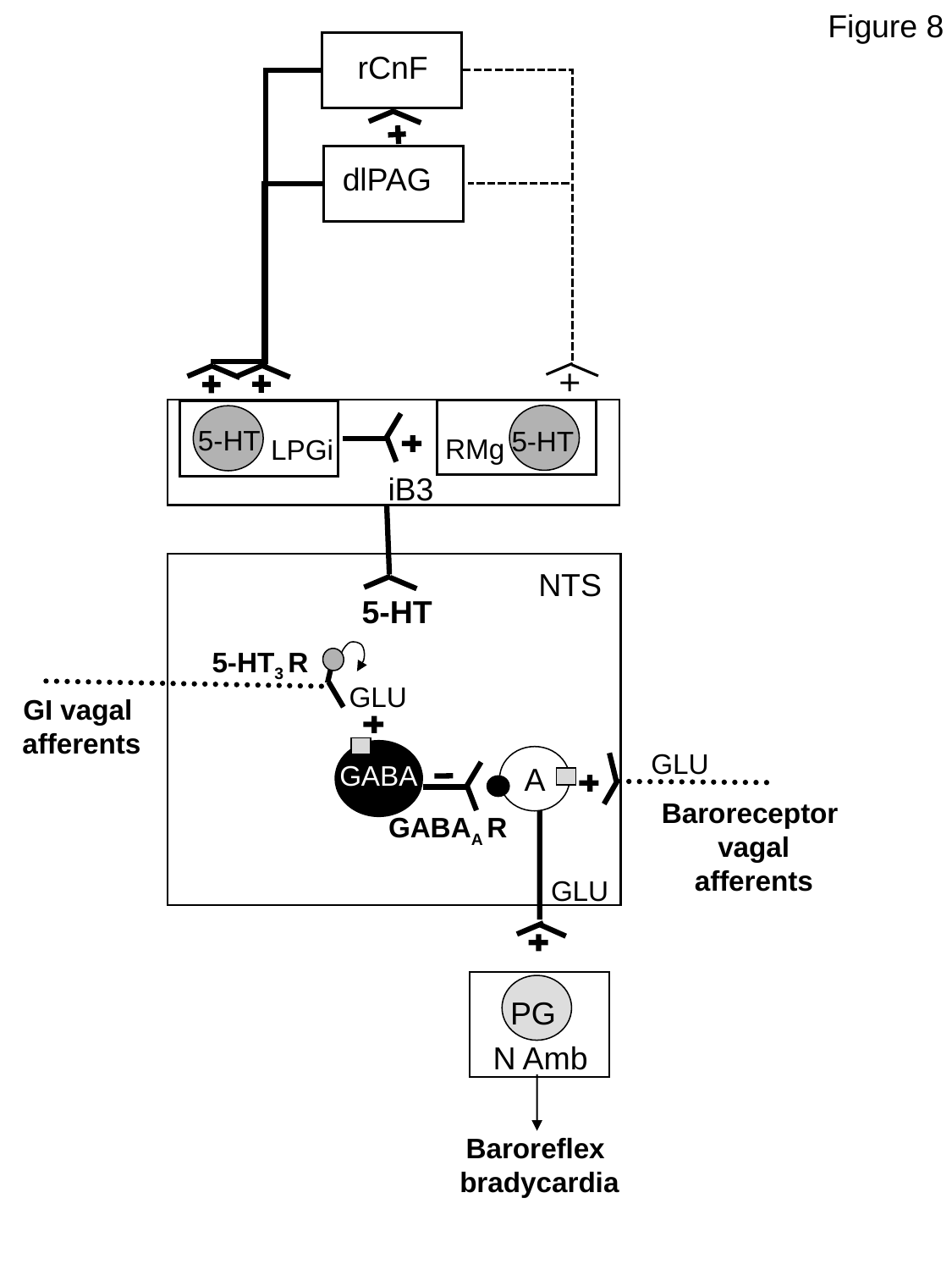

Figure 8

rCnF

dlPAG

5-HT

5-HT

RMg
LPGi

iB3

NTS
5-HT
5-HT3 R

GLU

GI vagal
afferents

GLU

GABA
A

Baroreceptor
vagal
afferents
GABAA R

GLU

PG
N Amb

Baroreflex
bradycardia